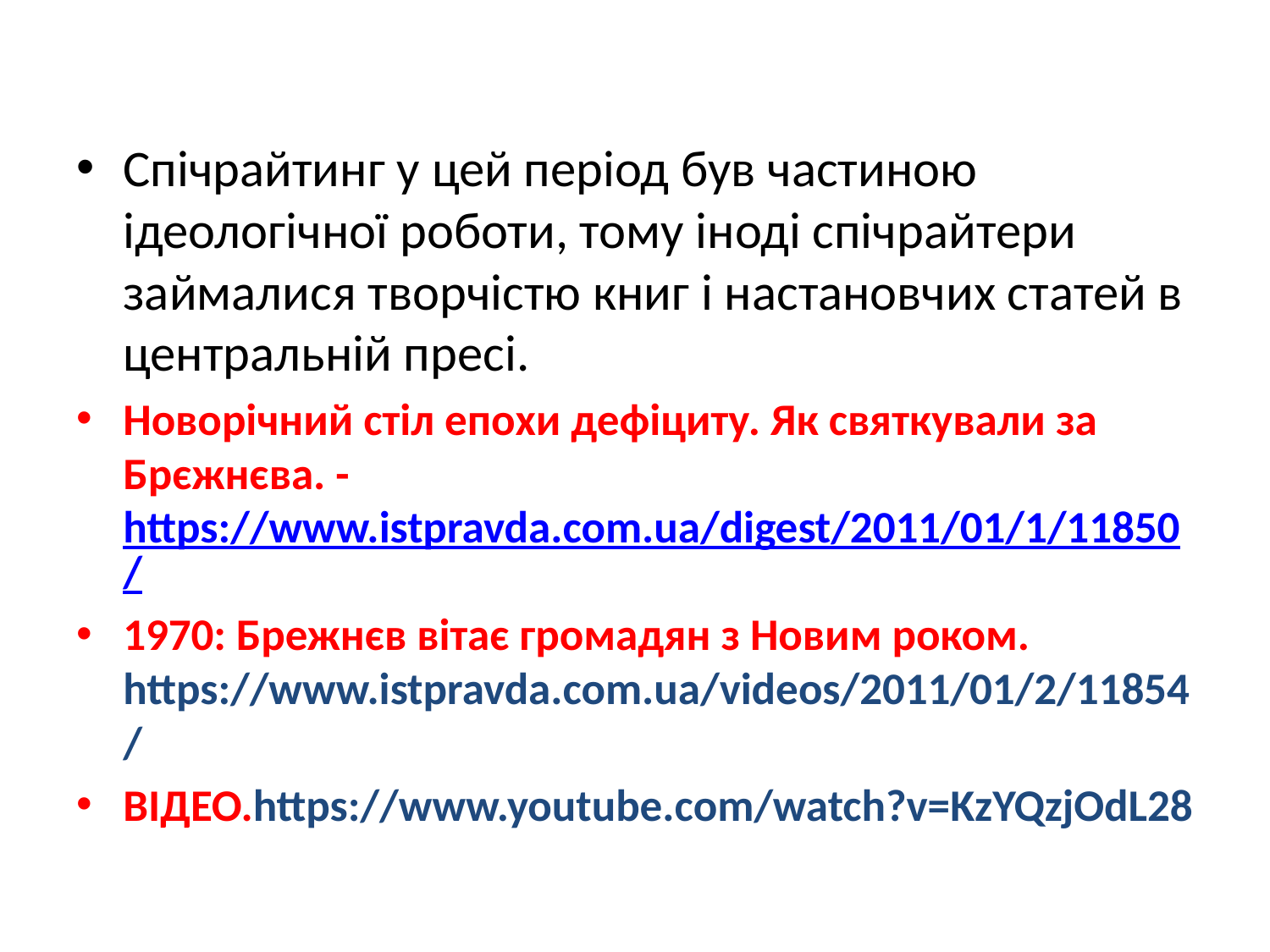

#
Спічрайтинг у цей період був частиною ідеологічної роботи, тому іноді спічрайтери займалися творчістю книг і настановчих статей в центральній пресі.
Новорічний стіл епохи дефіциту. Як святкували за Брєжнєва. - https://www.istpravda.com.ua/digest/2011/01/1/11850/
1970: Брежнєв вітає громадян з Новим роком. https://www.istpravda.com.ua/videos/2011/01/2/11854/
ВІДЕО.https://www.youtube.com/watch?v=KzYQzjOdL28